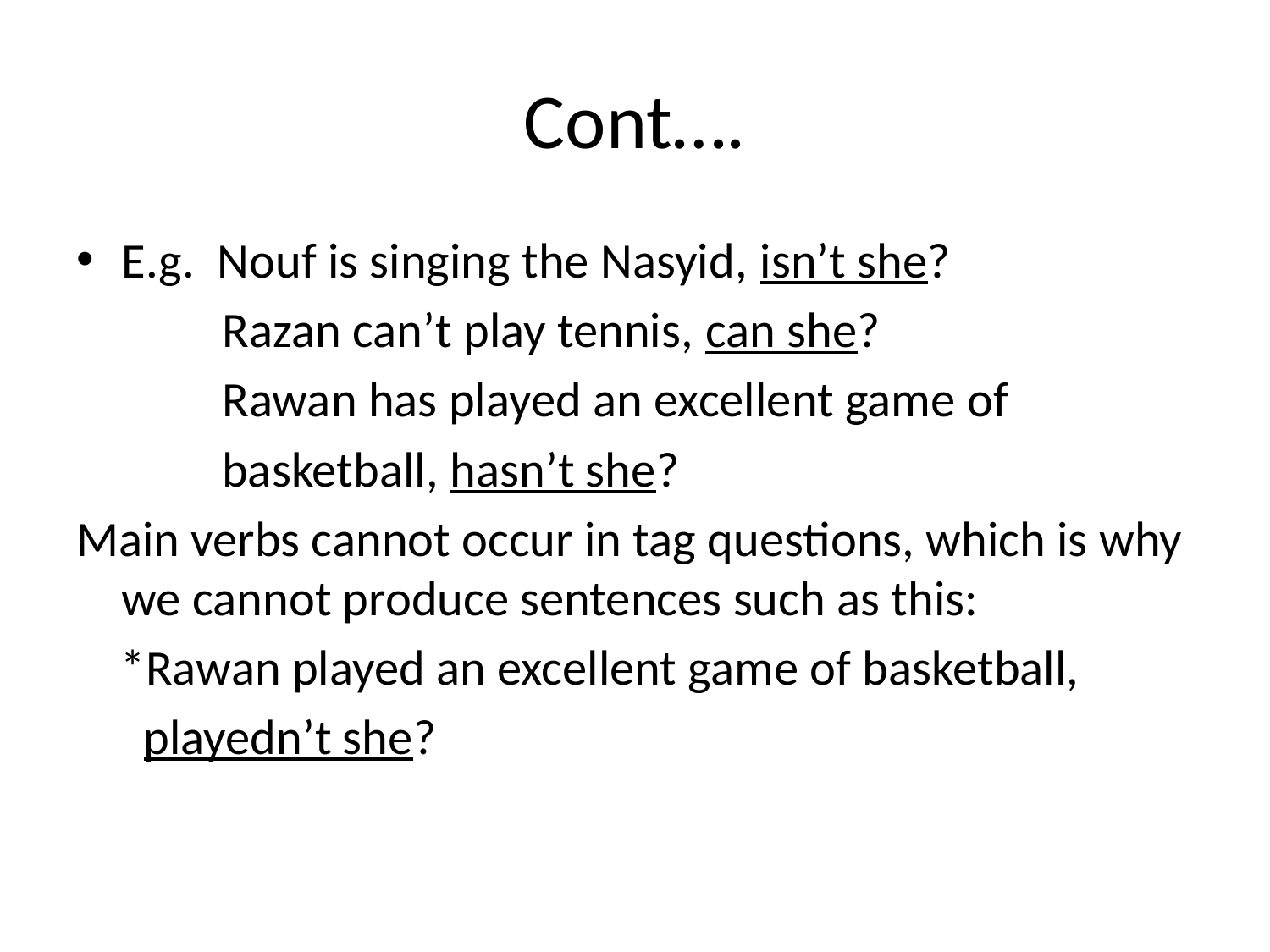

# Cont….
E.g.  Nouf is singing the Nasyid, isn’t she?
             Razan can’t play tennis, can she?
             Rawan has played an excellent game of
             basketball, hasn’t she?
Main verbs cannot occur in tag questions, which is why we cannot produce sentences such as this:
    *Rawan played an excellent game of basketball,
      playedn’t she?